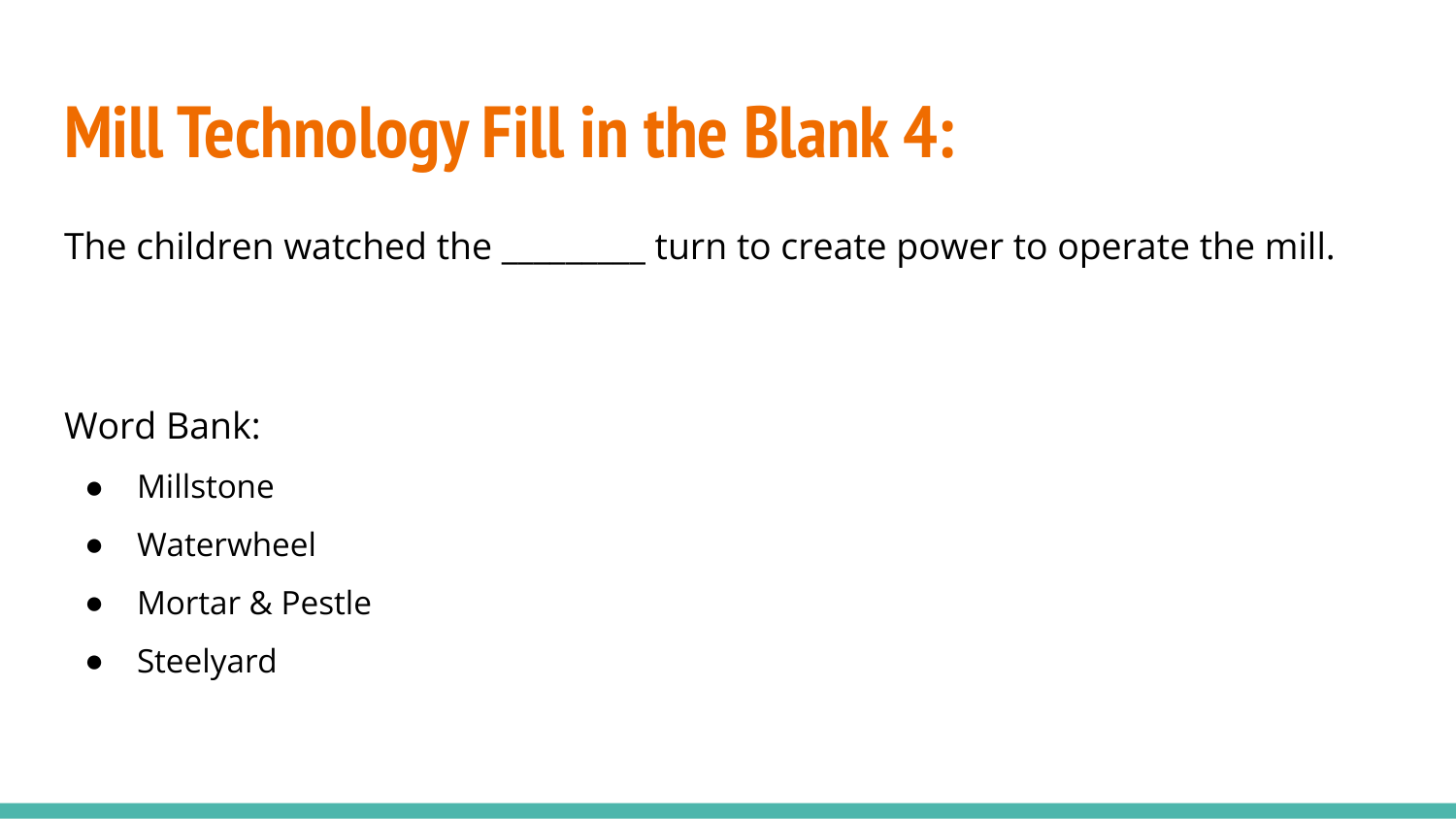

# Mill Technology Fill in the Blank 4:
The children watched the _________ turn to create power to operate the mill.

Word Bank:
Millstone
Waterwheel
Mortar & Pestle
Steelyard